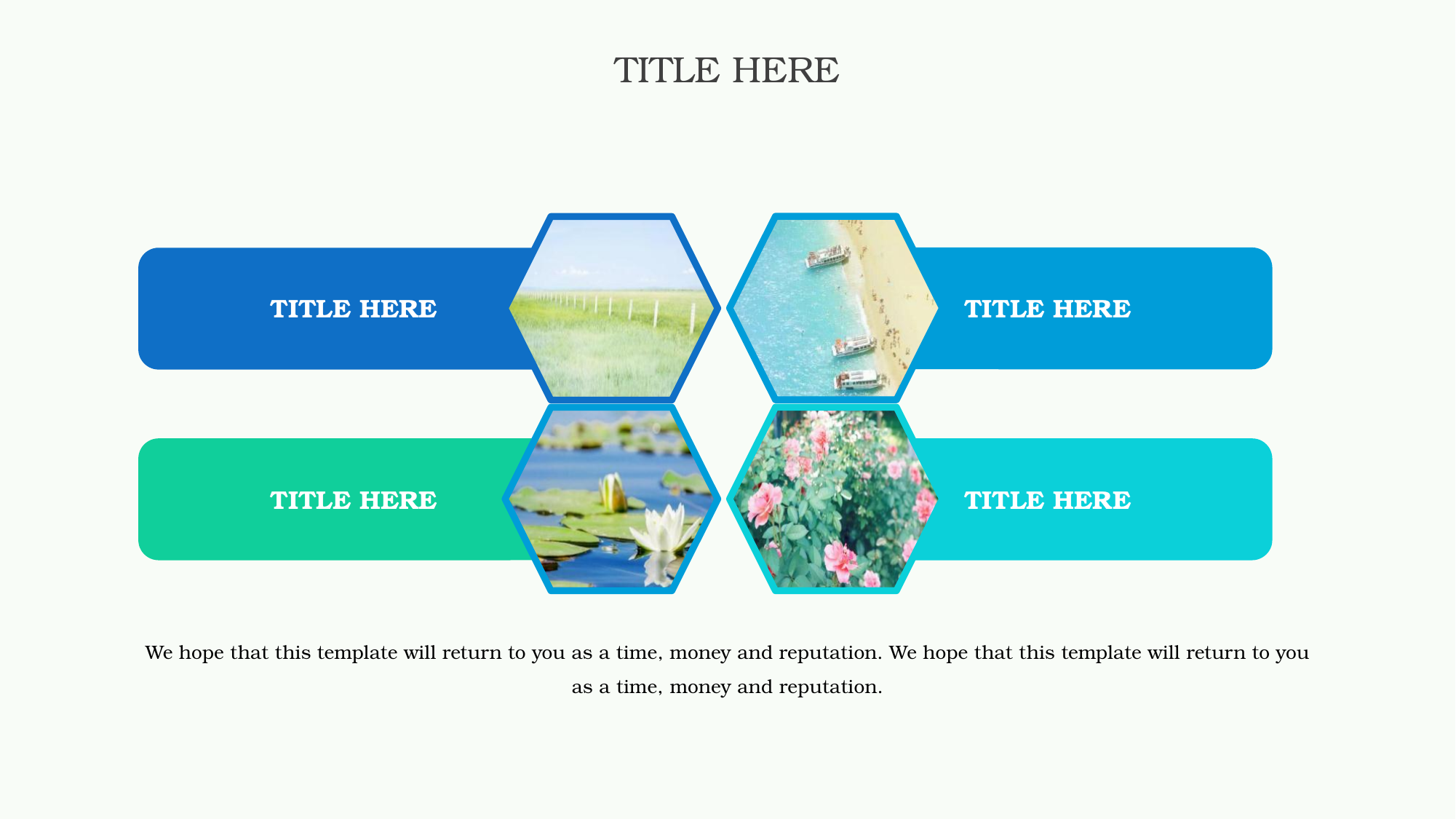

TITLE HERE

TITLE HERE
TITLE HERE

TITLE HERE
TITLE HERE
We hope that this template will return to you as a time, money and reputation. We hope that this template will return to you as a time, money and reputation.